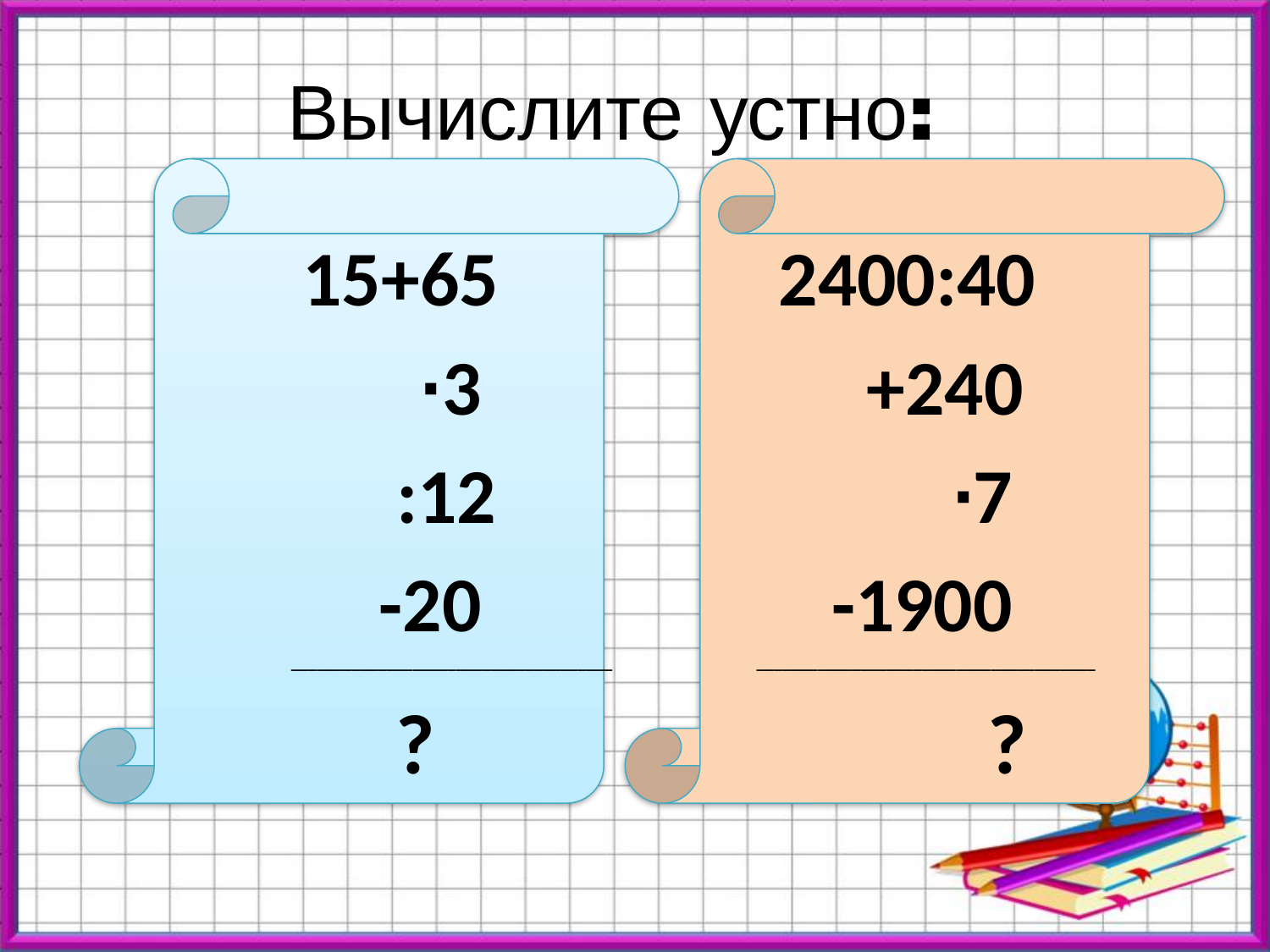

# Вычислите устно:

    15+65                2400:40
          ∙3                      +240
        :12                          ∙7
        -20                    -1900
                             _____________________________________                                    _______________________________________
        ?                             ?